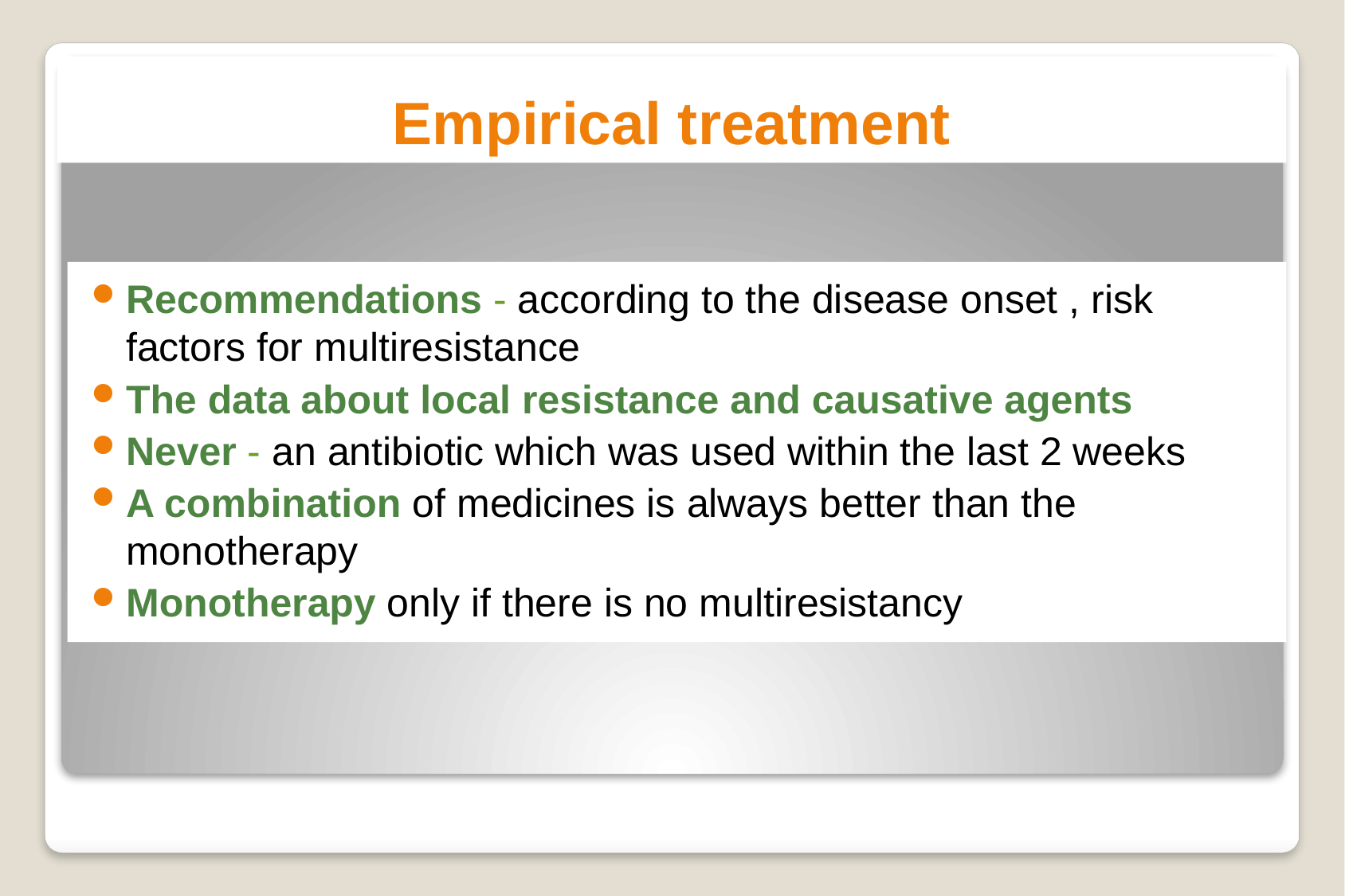

# Empirical treatment
Recommendations - according to the disease onset , risk factors for multiresistance
The data about local resistance and causative agents
Never - an antibiotic which was used within the last 2 weeks
A combination of medicines is always better than the monotherapy
Monotherapy only if there is no multiresistancy